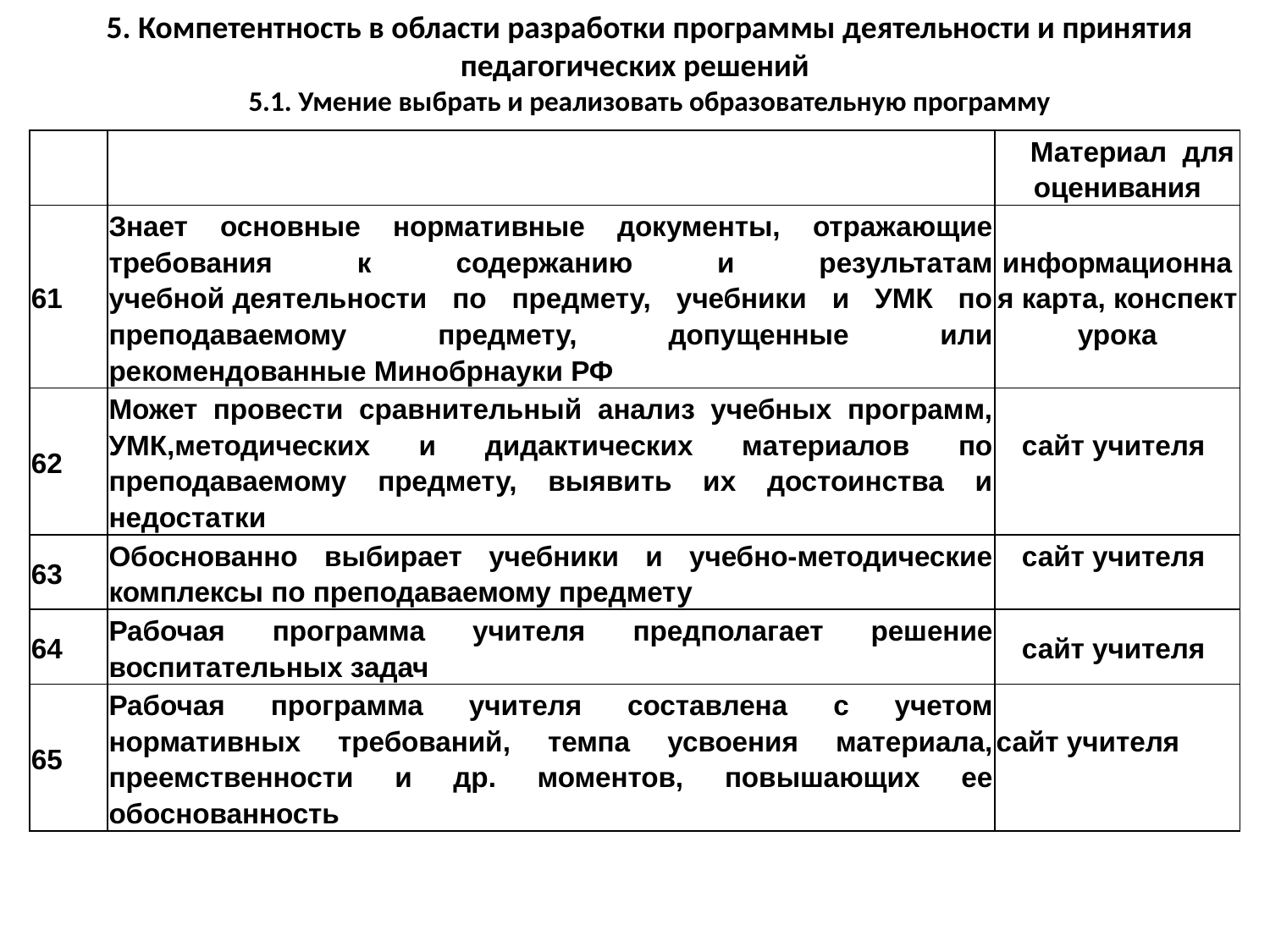

5. Компетентность в области разработки программы деятельности и принятия педагогических решений
5.1. Умение выбрать и реализовать образовательную программу
|  |  | Материал для оценивания |
| --- | --- | --- |
| 61 | Знает основные нормативные документы, отражающие требования к содержанию и результатам учебной деятельности по предмету, учебники и УМК по преподаваемому предмету, допущенные или рекомендованные Минобрнауки РФ | информационная карта, конспект урока |
| 62 | Может провести сравнительный анализ учебных программ, УМК,методических и дидактических материалов по преподаваемому предмету, выявить их достоинства и недостатки | сайт учителя |
| 63 | Обоснованно выбирает учебники и учебно-методические комплексы по преподаваемому предмету | сайт учителя |
| 64 | Рабочая программа учителя предполагает решение воспитательных задач | сайт учителя |
| 65 | Рабочая программа учителя составлена с учетом нормативных требований, темпа усвоения материала, преемственности и др. моментов, повышающих ее обоснованность | сайт учителя |